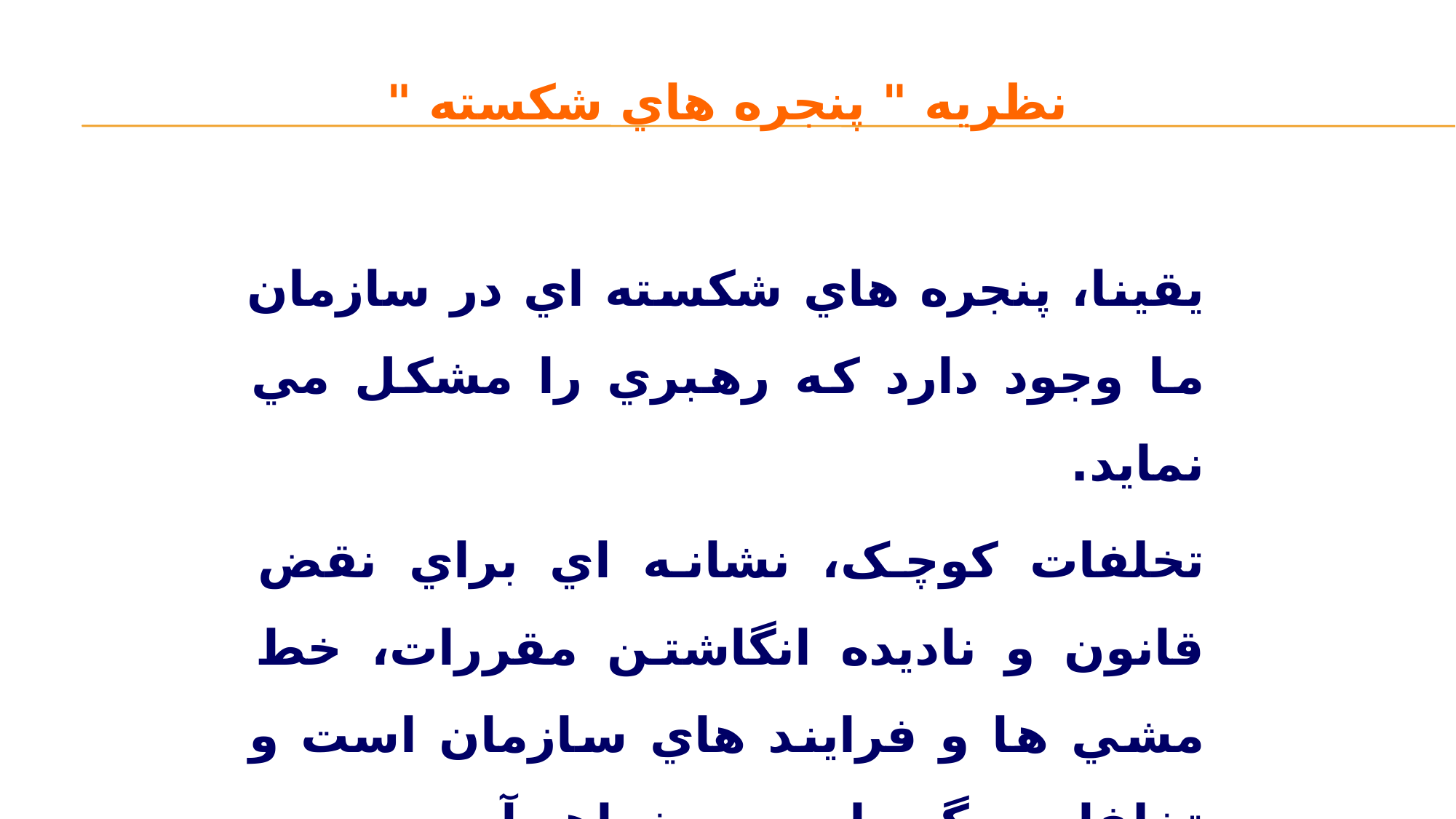

نظريه " پنجره هاي شکسته "
یقينا، پنجره هاي شکسته اي در سازمان ما وجود دارد که رهبري را مشکل مي نمايد.
تخلفات کوچک، نشانه اي براي نقض قانون و ناديده انگاشتن مقررات، خط مشي ها و فرايند هاي سازمان است و تخلفات ديگر را در پي خواهد آورد.